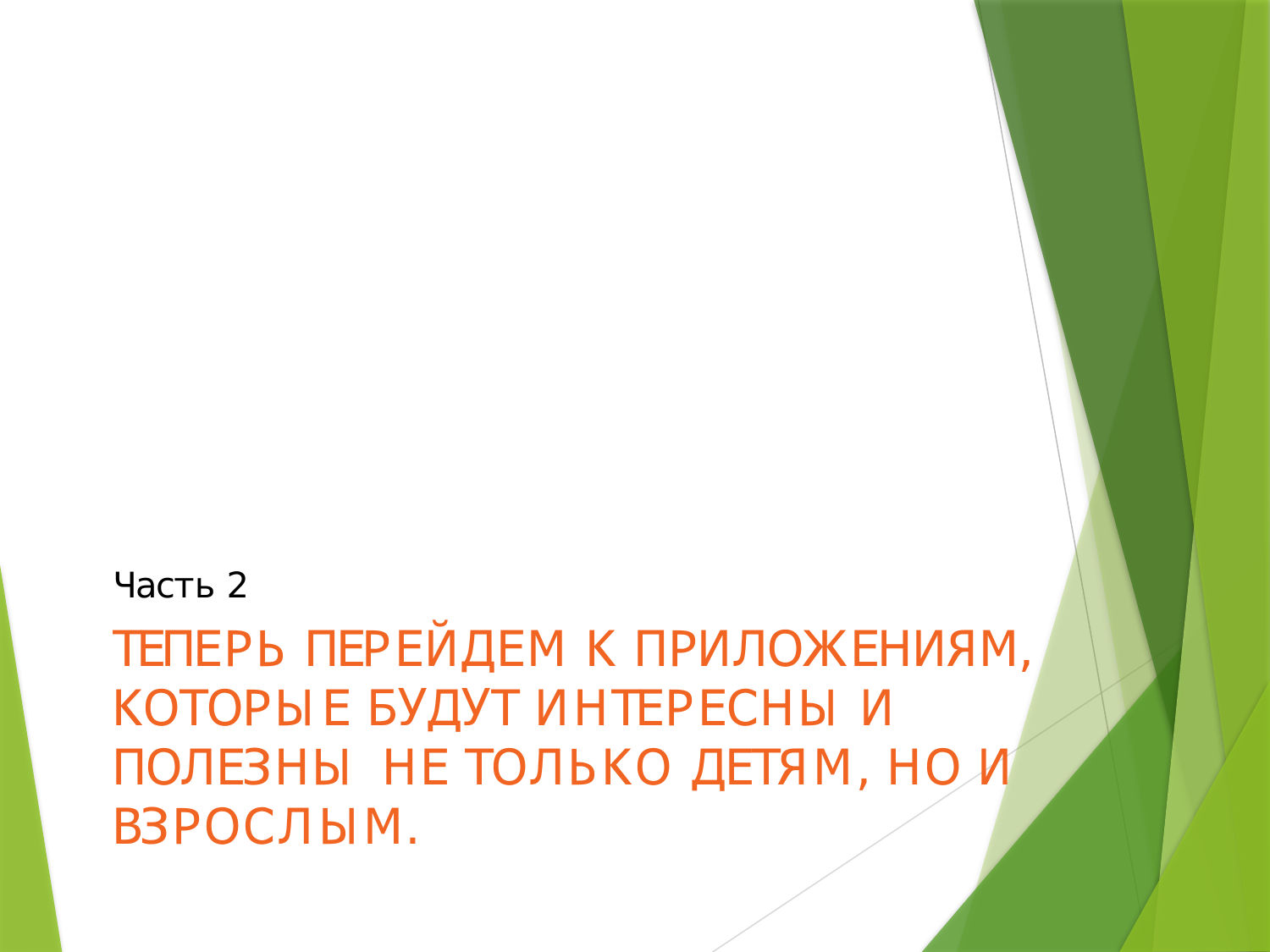

Часть 2
ТЕПЕРЬ ПЕРЕЙДЕМ К ПРИЛОЖЕНИЯМ,  КОТОРЫЕ БУДУТ ИНТЕРЕСНЫ И ПОЛЕЗНЫ  НЕ ТОЛЬКО ДЕТЯМ, НО И ВЗРОСЛЫМ.